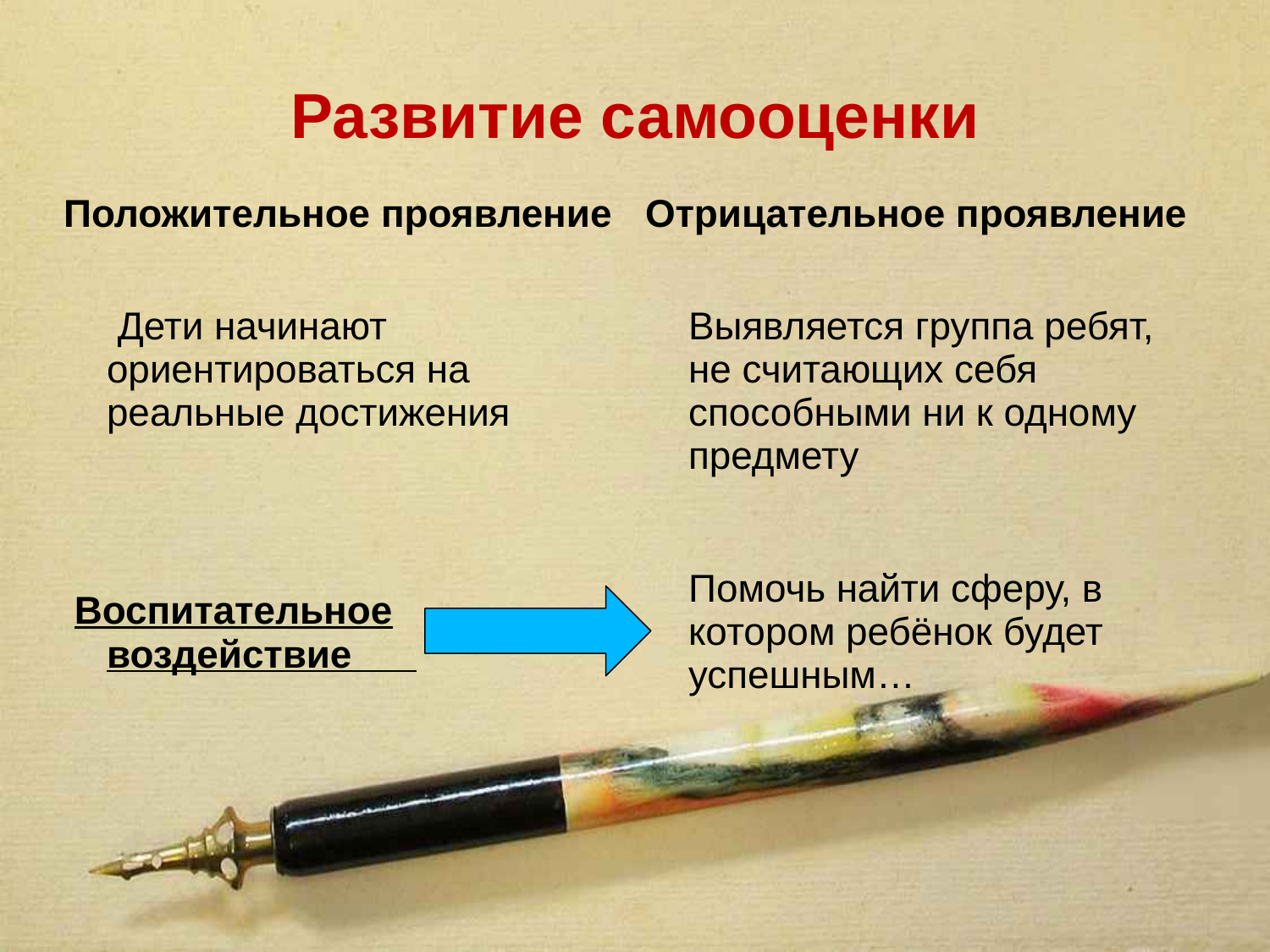

# Развитие самооценки
Положительное проявление

Отрицательное проявление

     Дети начинают ориентироваться на реальные достижения

 Воспитательное воздействие
    Выявляется группа ребят, не считающих себя способными ни к одному предмету

    Помочь найти сферу, в котором ребёнок будет успешным…